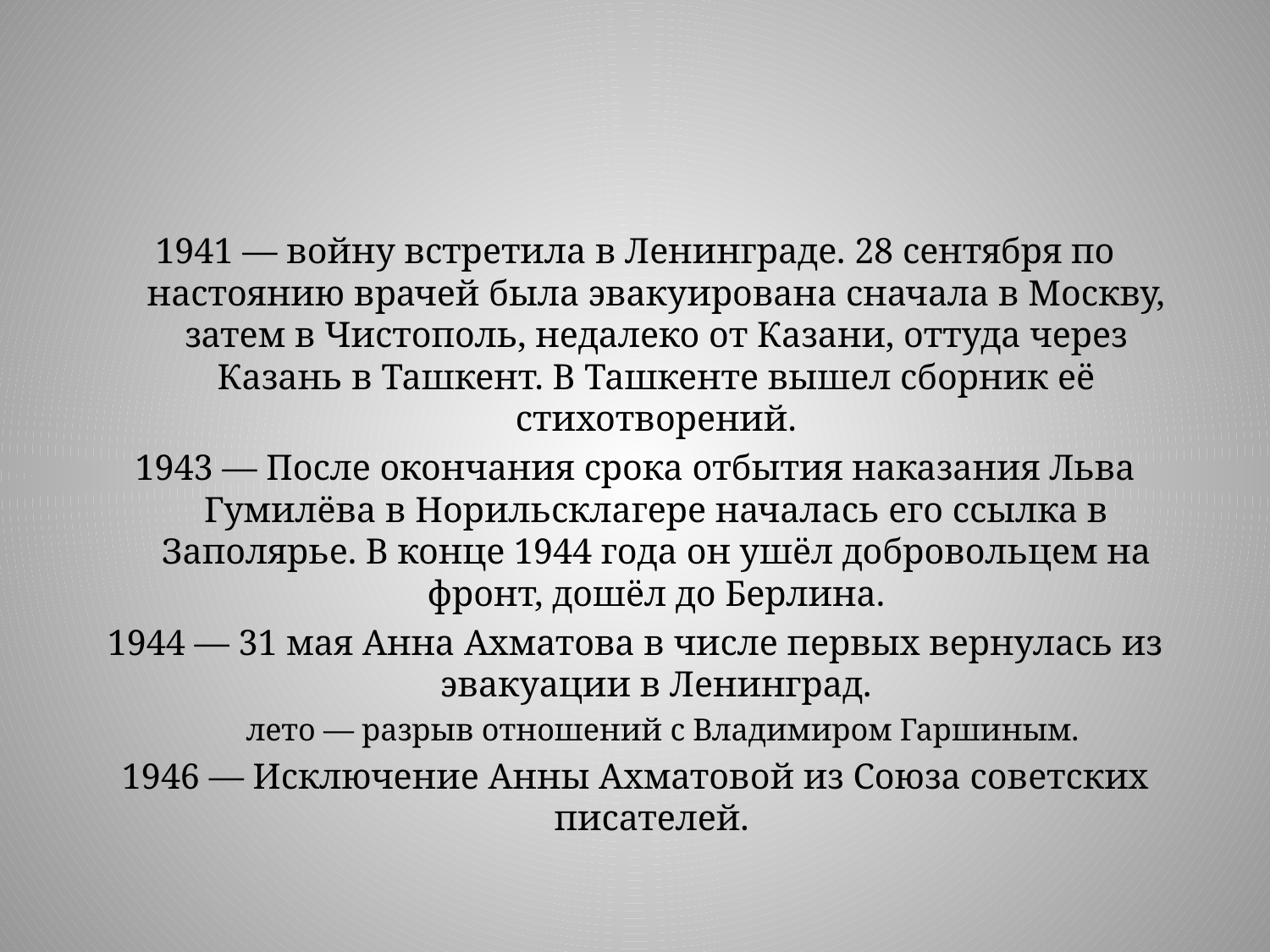

#
1941 — войну встретила в Ленинграде. 28 сентября по настоянию врачей была эвакуирована сначала в Москву, затем в Чистополь, недалеко от Казани, оттуда через Казань в Ташкент. В Ташкенте вышел сборник её стихотворений.
1943 — После окончания срока отбытия наказания Льва Гумилёва в Норильсклагере началась его ссылка в Заполярье. В конце 1944 года он ушёл добровольцем на фронт, дошёл до Берлина.
1944 — 31 мая Анна Ахматова в числе первых вернулась из эвакуации в Ленинград.
лето — разрыв отношений с Владимиром Гаршиным.
1946 — Исключение Анны Ахматовой из Союза советских писателей.